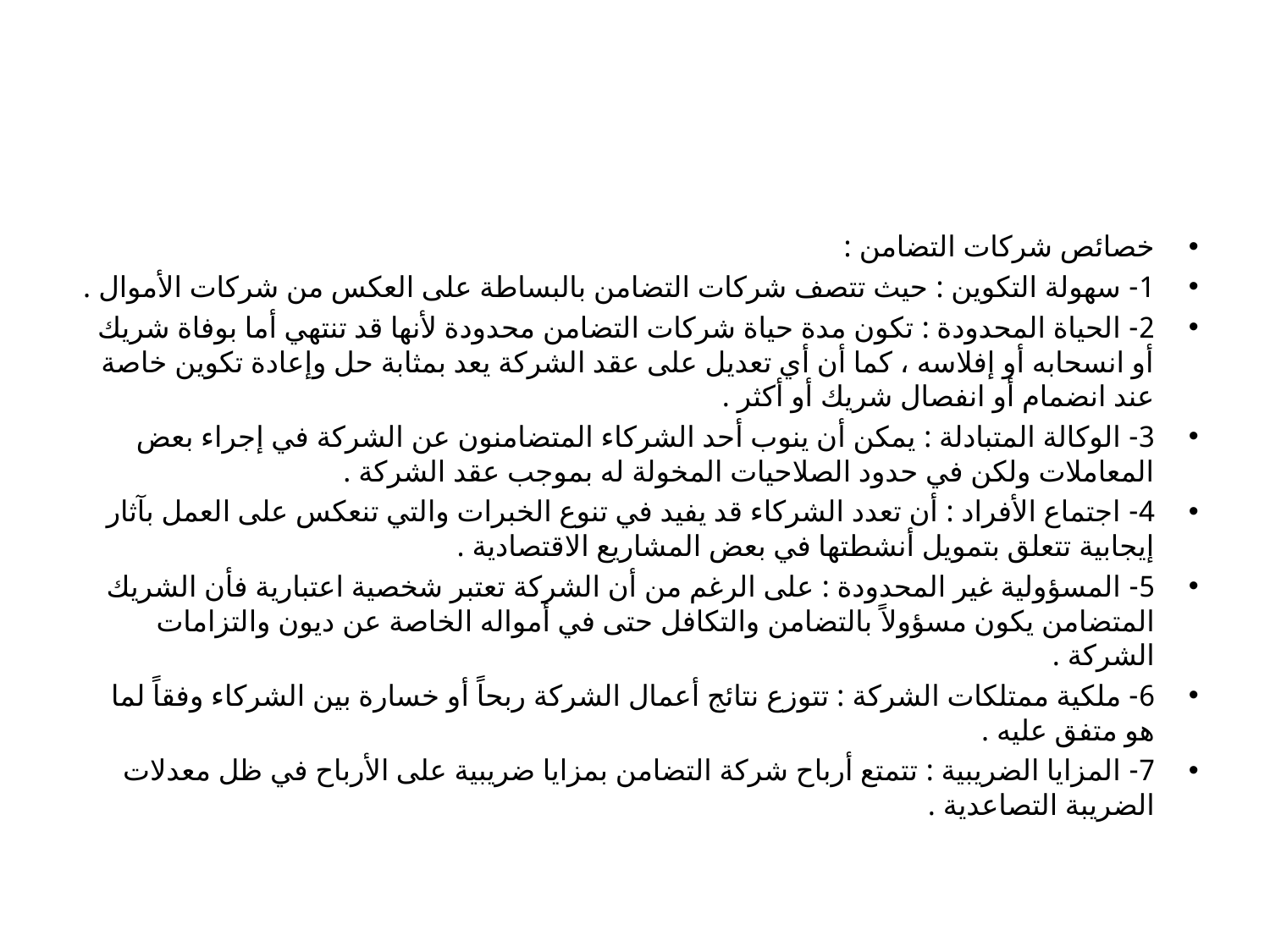

#
خصائص شركات التضامن :
1- سهولة التكوين : حيث تتصف شركات التضامن بالبساطة على العكس من شركات الأموال .
2- الحياة المحدودة : تكون مدة حياة شركات التضامن محدودة لأنها قد تنتهي أما بوفاة شريك أو انسحابه أو إفلاسه ، كما أن أي تعديل على عقد الشركة يعد بمثابة حل وإعادة تكوين خاصة عند انضمام أو انفصال شريك أو أكثر .
3- الوكالة المتبادلة : يمكن أن ينوب أحد الشركاء المتضامنون عن الشركة في إجراء بعض المعاملات ولكن في حدود الصلاحيات المخولة له بموجب عقد الشركة .
4- اجتماع الأفراد : أن تعدد الشركاء قد يفيد في تنوع الخبرات والتي تنعكس على العمل بآثار إيجابية تتعلق بتمويل أنشطتها في بعض المشاريع الاقتصادية .
5- المسؤولية غير المحدودة : على الرغم من أن الشركة تعتبر شخصية اعتبارية فأن الشريك المتضامن يكون مسؤولاً بالتضامن والتكافل حتى في أمواله الخاصة عن ديون والتزامات الشركة .
6- ملكية ممتلكات الشركة : تتوزع نتائج أعمال الشركة ربحاً أو خسارة بين الشركاء وفقاً لما هو متفق عليه .
7- المزايا الضريبية : تتمتع أرباح شركة التضامن بمزايا ضريبية على الأرباح في ظل معدلات الضريبة التصاعدية .